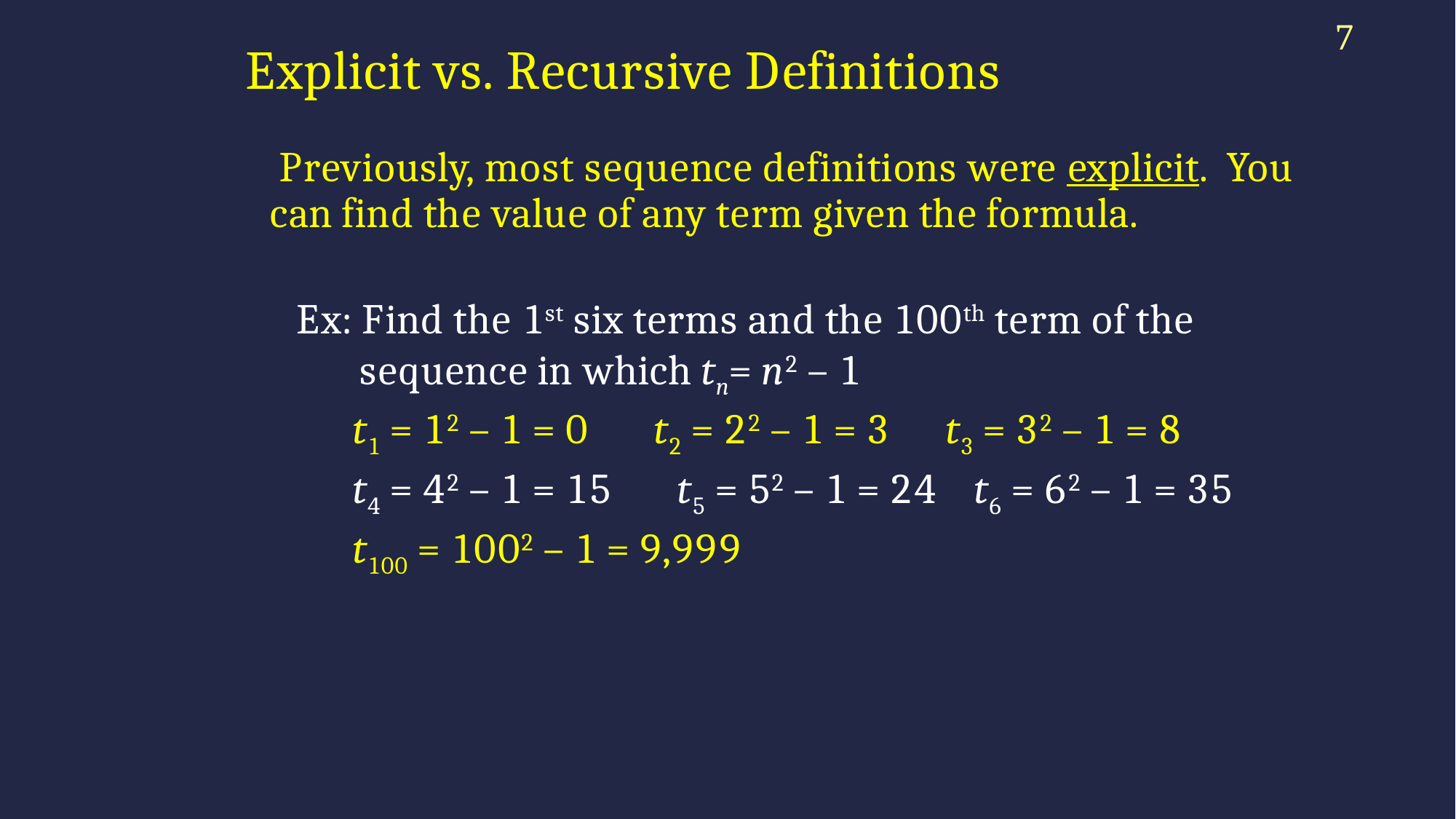

7
# Explicit vs. Recursive Definitions
    Previously, most sequence definitions were explicit.  You can find the value of any term given the formula.

Ex: Find the 1st six terms and the 100th term of the sequence in which tn= n2 – 1
      t1 = 12 – 1 = 0       t2 = 22 – 1 = 3      t3 = 32 – 1 = 8
      t4 = 42 – 1 = 15       t5 = 52 – 1 = 24    t6 = 62 – 1 = 35
      t100 = 1002 – 1 = 9,999